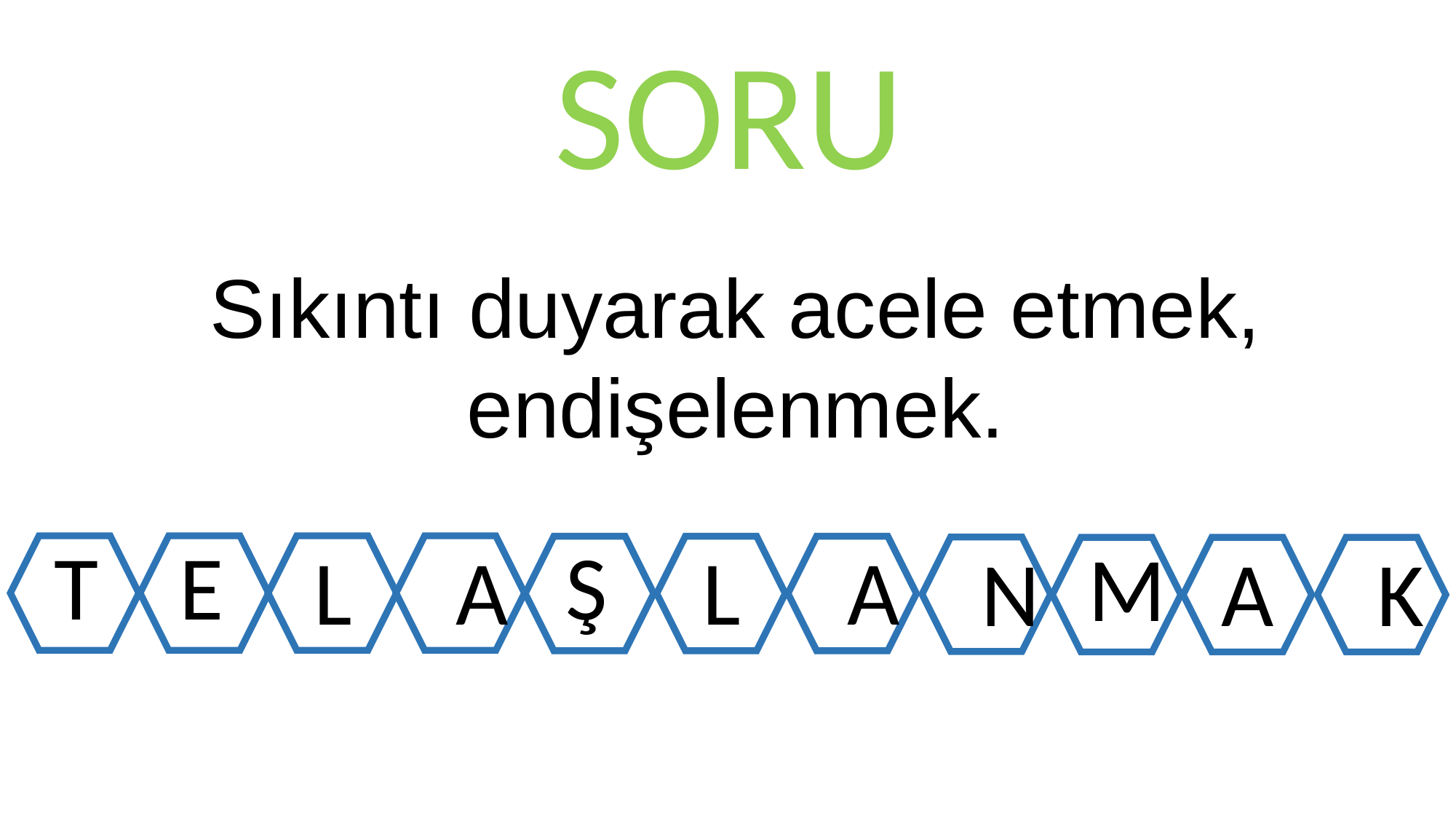

SORU
Sıkıntı duyarak acele etmek, endişelenmek.
T
E
Ş
M
L
A
L
A
N
A
K